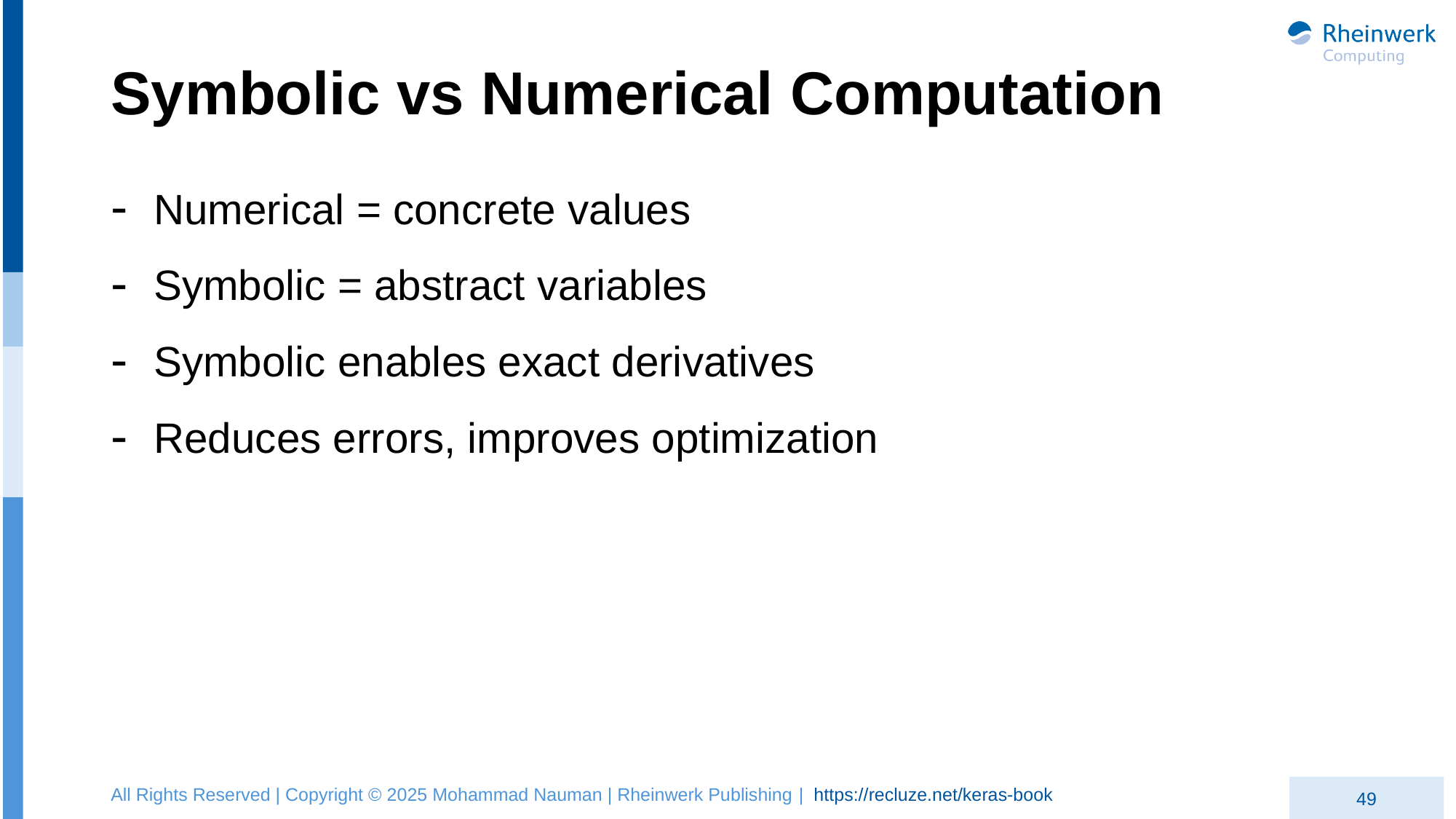

# Symbolic vs Numerical Computation
Numerical = concrete values
Symbolic = abstract variables
Symbolic enables exact derivatives
Reduces errors, improves optimization